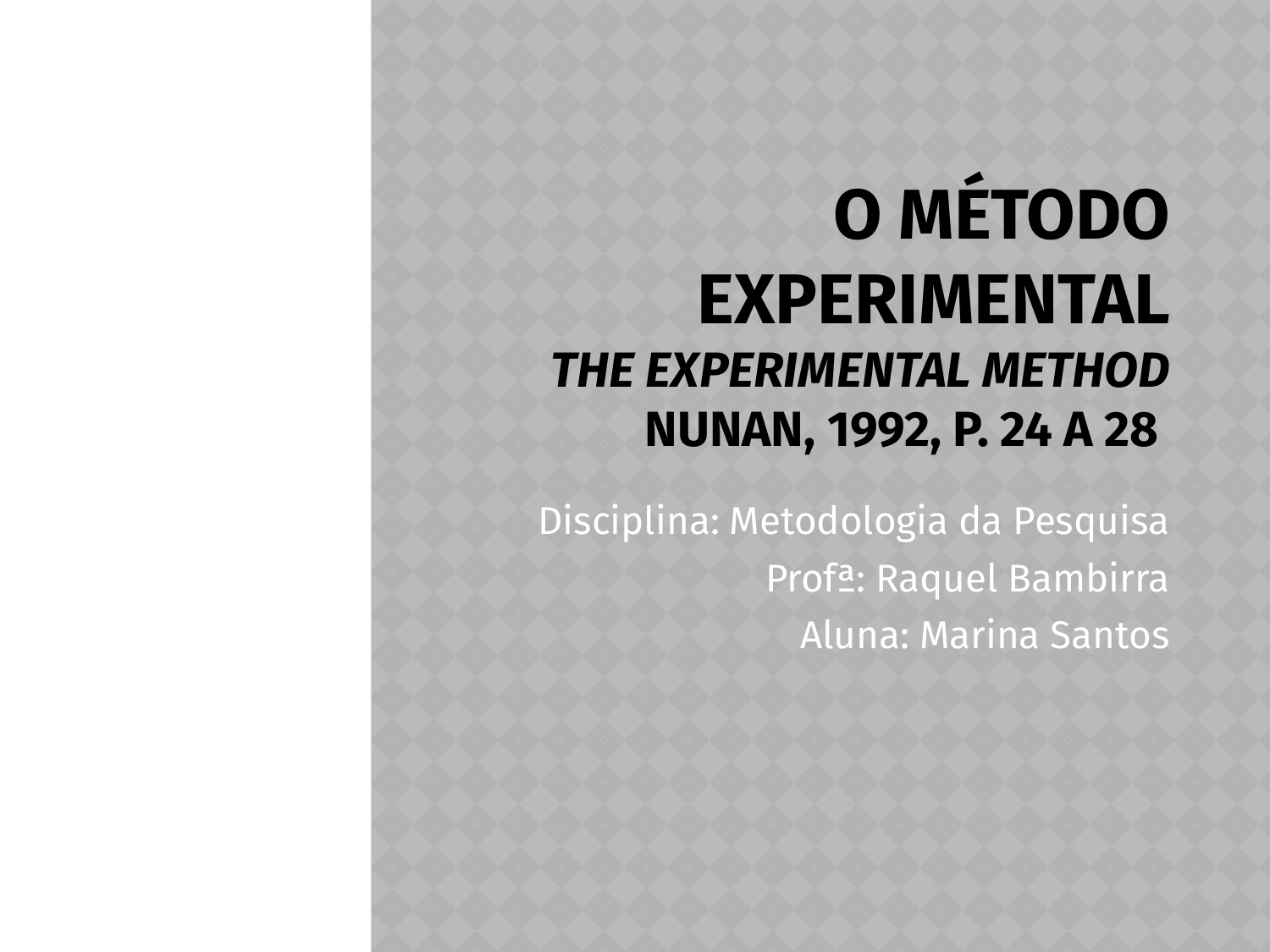

# O MÉTODO EXPERIMENTAL The experimental method Nunan, 1992, p. 24 a 28
Disciplina: Metodologia da Pesquisa
Profª: Raquel Bambirra
Aluna: Marina Santos